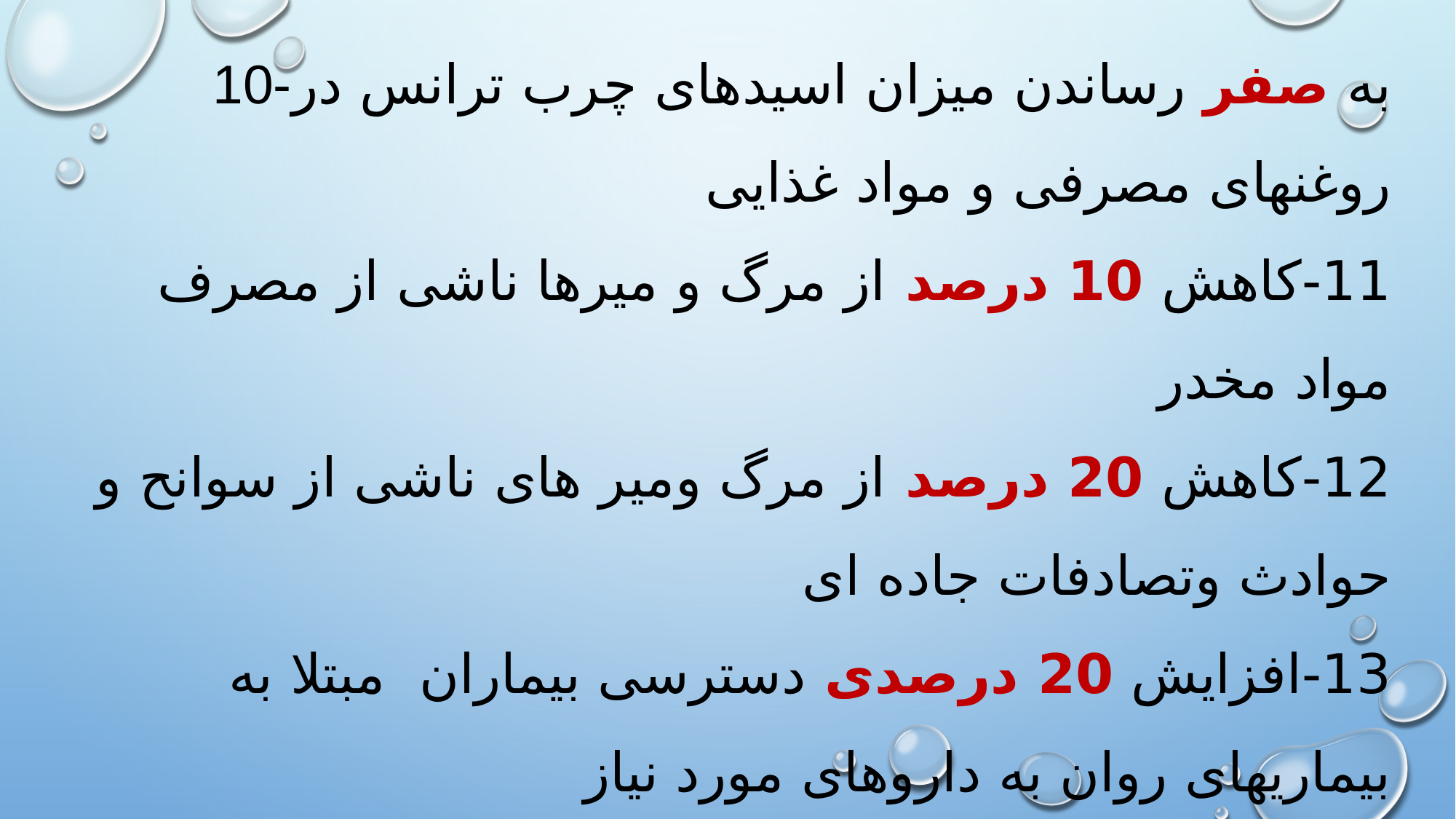

# 10-به صفر رساندن میزان اسیدهای چرب ترانس در روغنهای مصرفی و مواد غذایی 11-کاهش 10 درصد از مرگ و میرها ناشی از مصرف مواد مخدر 12-کاهش 20 درصد از مرگ ومیر های ناشی از سوانح و حوادث وتصادفات جاده ای 13-افزایش 20 درصدی دسترسی بیماران  مبتلا به بیماریهای روان به داروهای مورد نیاز